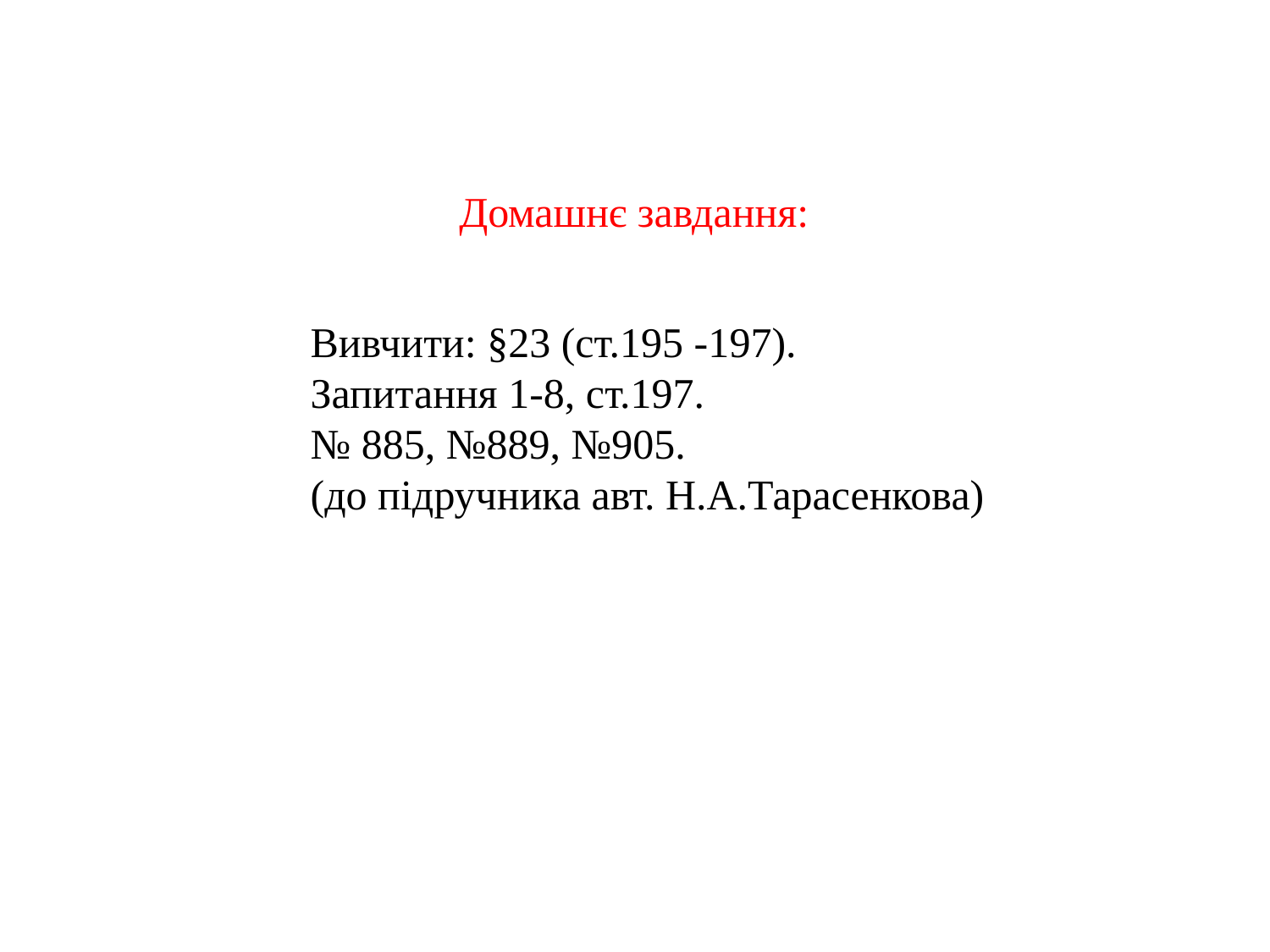

Домашнє завдання:
Вивчити: §23 (ст.195 -197).
Запитання 1-8, ст.197.
№ 885, №889, №905.
(до підручника авт. Н.А.Тарасенкова)